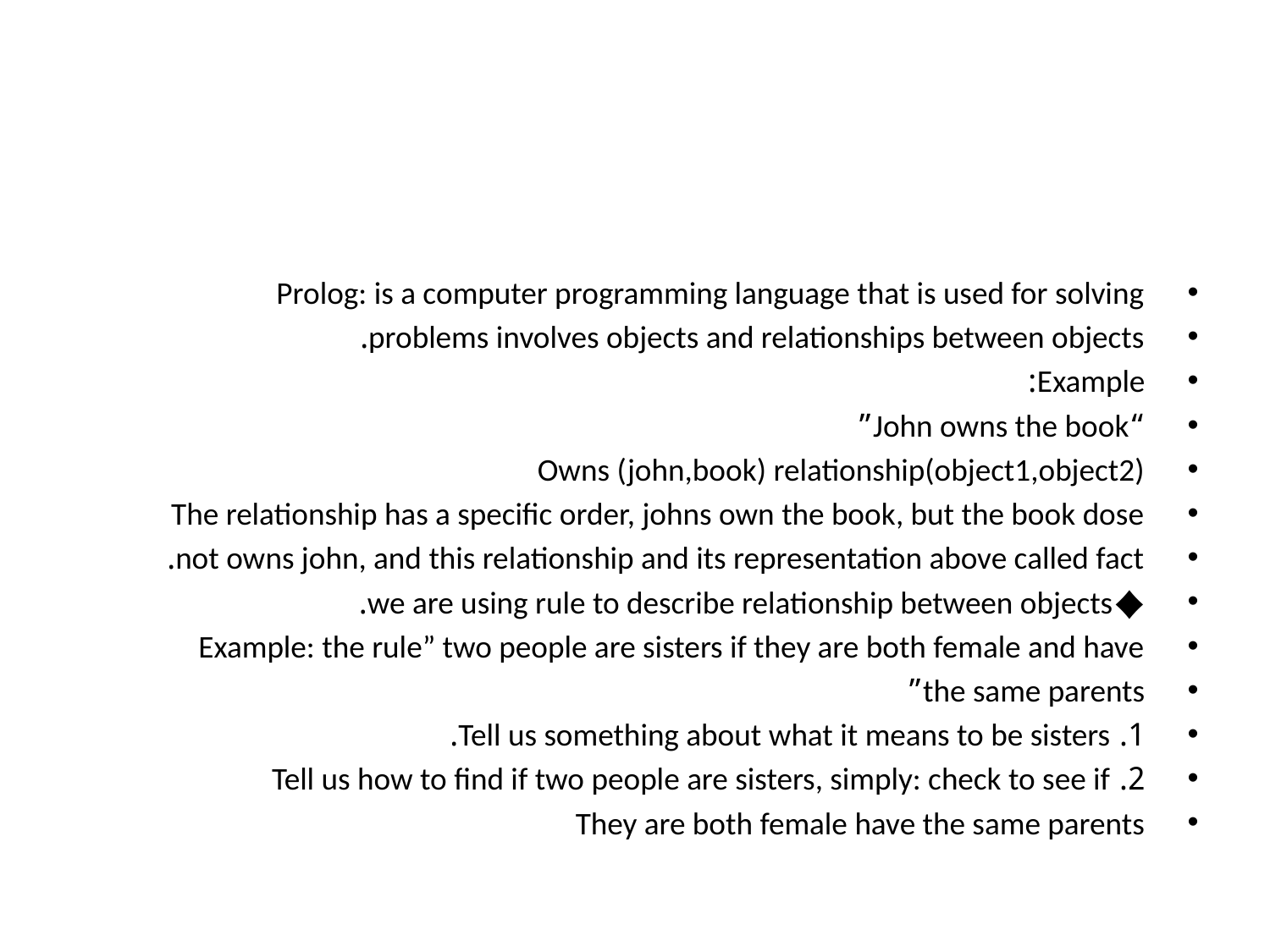

#

Prolog: is a computer programming language that is used for solving
problems involves objects and relationships between objects.
Example:
“John owns the book”
Owns (john,book) relationship(object1,object2)
The relationship has a specific order, johns own the book, but the book dose
not owns john, and this relationship and its representation above called fact.
♦we are using rule to describe relationship between objects.
Example: the rule” two people are sisters if they are both female and have
the same parents”
1. Tell us something about what it means to be sisters.
2. Tell us how to find if two people are sisters, simply: check to see if
They are both female have the same parents